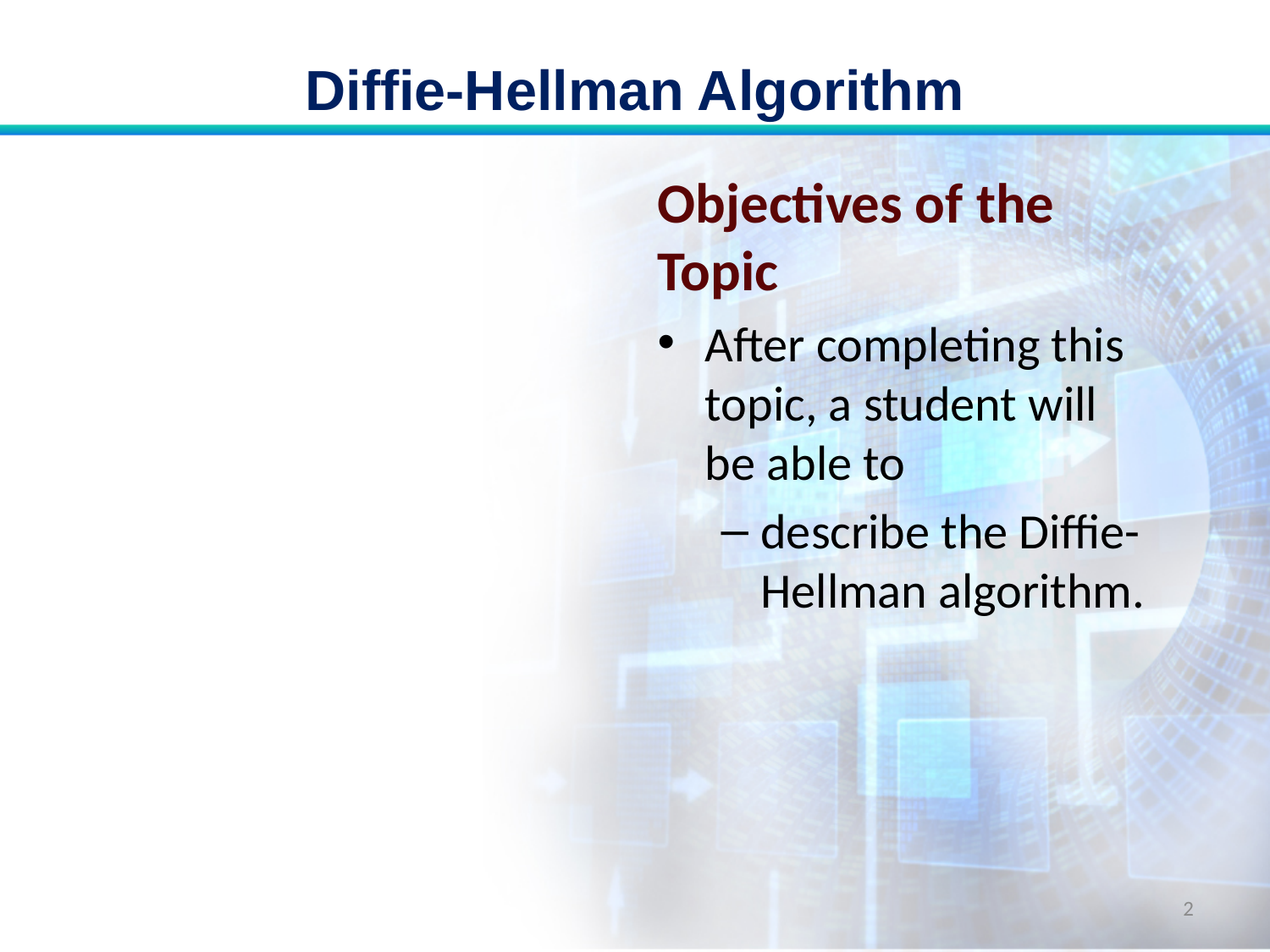

# Diffie-Hellman Algorithm
Objectives of the Topic
After completing this topic, a student will be able to
describe the Diffie-Hellman algorithm.
2